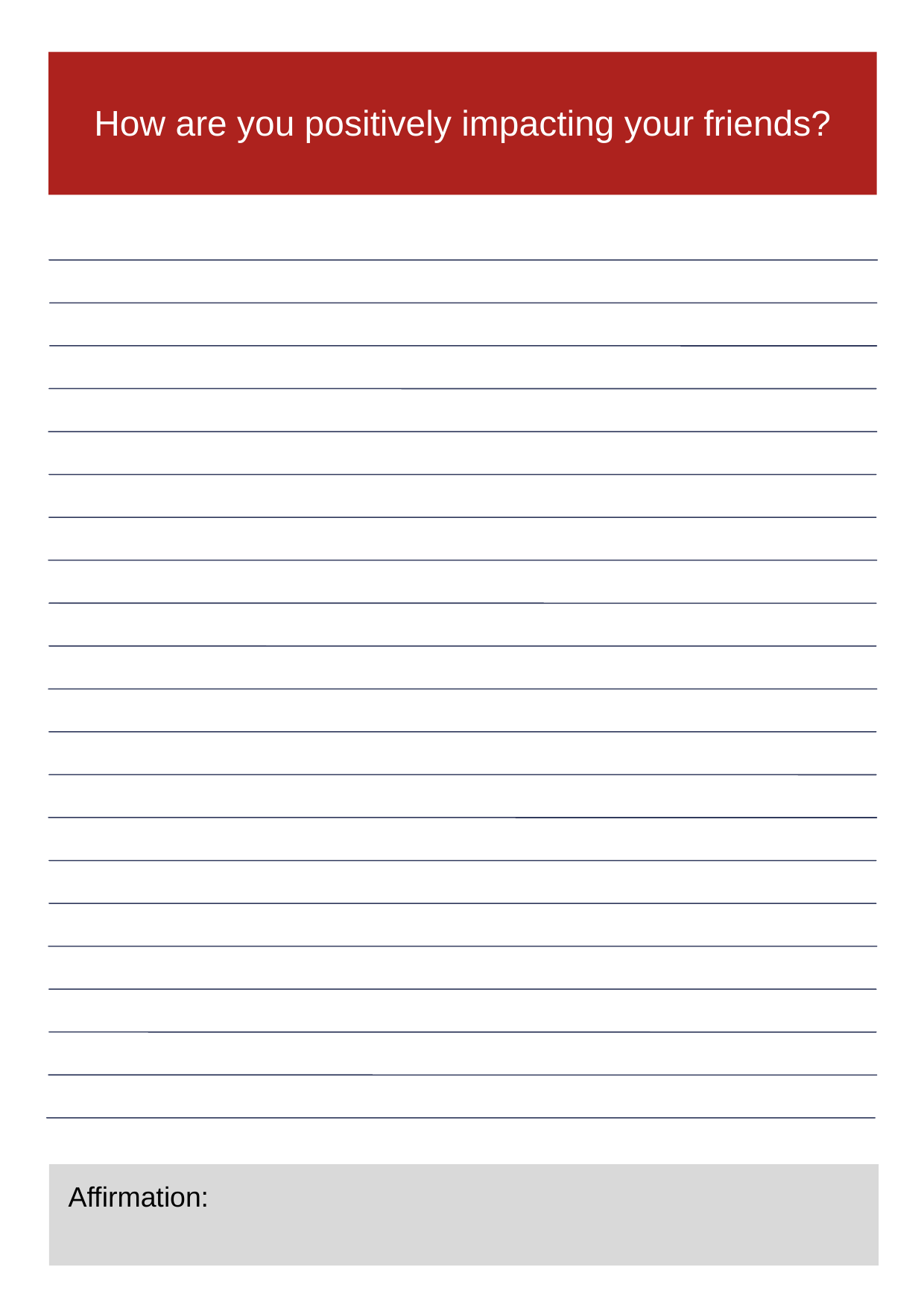

How are you positively impacting your friends?

Affirmation: